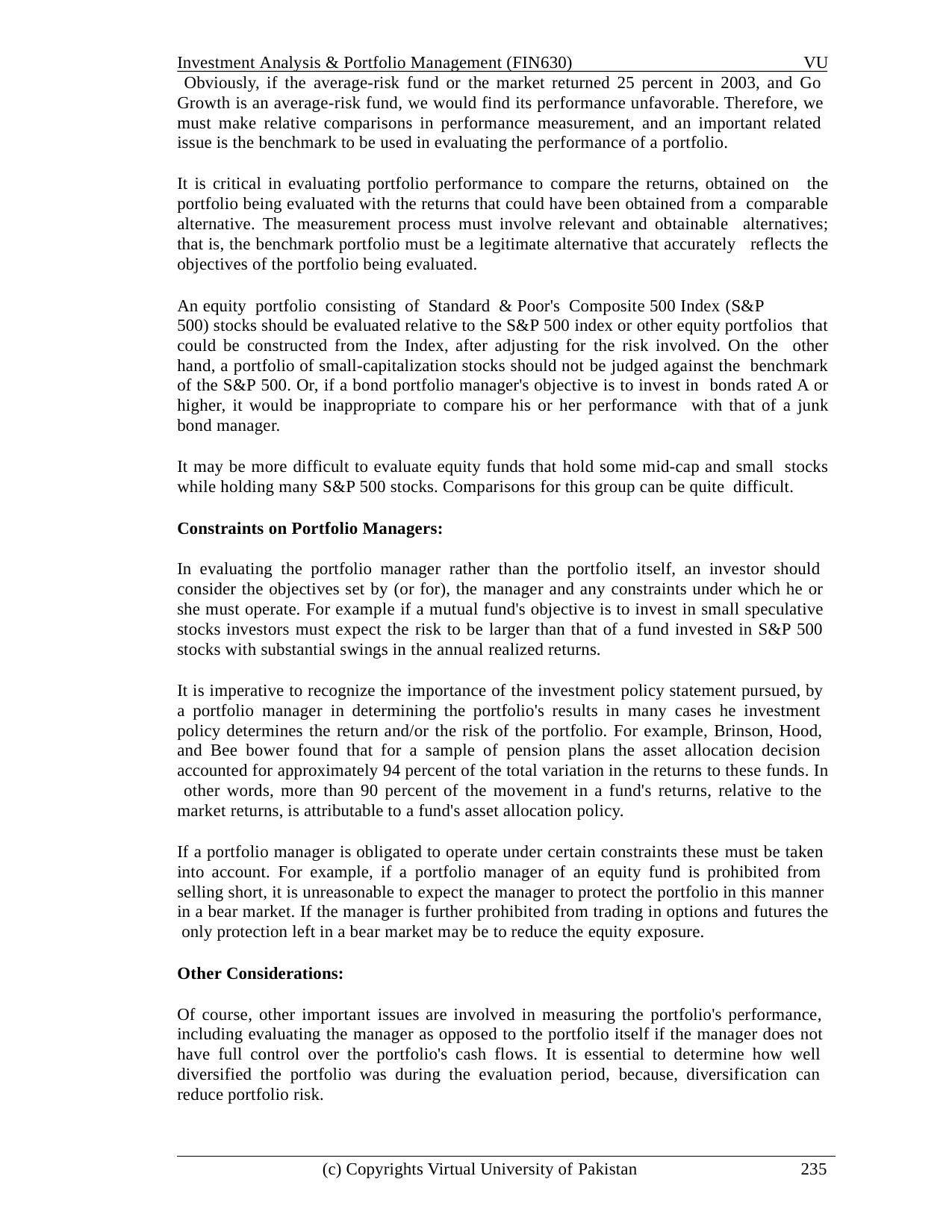

Investment Analysis & Portfolio Management (FIN630)	VU  Obviously, if the average-risk fund or the market returned 25 percent in 2003, and Go  Growth is an average-risk fund, we would find its performance unfavorable. Therefore, we  must make relative comparisons in performance measurement, and an important related  issue is the benchmark to be used in evaluating the performance of a portfolio.

It is critical in evaluating portfolio performance to compare the returns, obtained on  the portfolio being evaluated with the returns that could have been obtained from a  comparable alternative. The measurement process must involve relevant and obtainable  alternatives; that is, the benchmark portfolio must be a legitimate alternative that accurately  reflects the objectives of the portfolio being evaluated.

An equity portfolio consisting of Standard & Poor's Composite 500 Index (S&P
500) stocks should be evaluated relative to the S&P 500 index or other equity portfolios  that could be constructed from the Index, after adjusting for the risk involved. On the  other hand, a portfolio of small-capitalization stocks should not be judged against the  benchmark of the S&P 500. Or, if a bond portfolio manager's objective is to invest in  bonds rated A or higher, it would be inappropriate to compare his or her performance  with that of a junk bond manager.

It may be more difficult to evaluate equity funds that hold some mid-cap and small  stocks while holding many S&P 500 stocks. Comparisons for this group can be quite  difficult.

Constraints on Portfolio Managers:

In evaluating the portfolio manager rather than the portfolio itself, an investor should  consider the objectives set by (or for), the manager and any constraints under which he or  she must operate. For example if a mutual fund's objective is to invest in small speculative  stocks investors must expect the risk to be larger than that of a fund invested in S&P 500  stocks with substantial swings in the annual realized returns.

It is imperative to recognize the importance of the investment policy statement pursued, by  a portfolio manager in determining the portfolio's results in many cases he investment  policy determines the return and/or the risk of the portfolio. For example, Brinson, Hood,  and Bee bower found that for a sample of pension plans the asset allocation decision  accounted for approximately 94 percent of the total variation in the returns to these funds. In  other words, more than 90 percent of the movement in a fund's returns, relative to the  market returns, is attributable to a fund's asset allocation policy.

If a portfolio manager is obligated to operate under certain constraints these must be taken  into account. For example, if a portfolio manager of an equity fund is prohibited from  selling short, it is unreasonable to expect the manager to protect the portfolio in this manner  in a bear market. If the manager is further prohibited from trading in options and futures the  only protection left in a bear market may be to reduce the equity exposure.

Other Considerations:

Of course, other important issues are involved in measuring the portfolio's performance,  including evaluating the manager as opposed to the portfolio itself if the manager does not  have full control over the portfolio's cash flows. It is essential to determine how well  diversified the portfolio was during the evaluation period, because, diversification can  reduce portfolio risk.

(c) Copyrights Virtual University of Pakistan
235